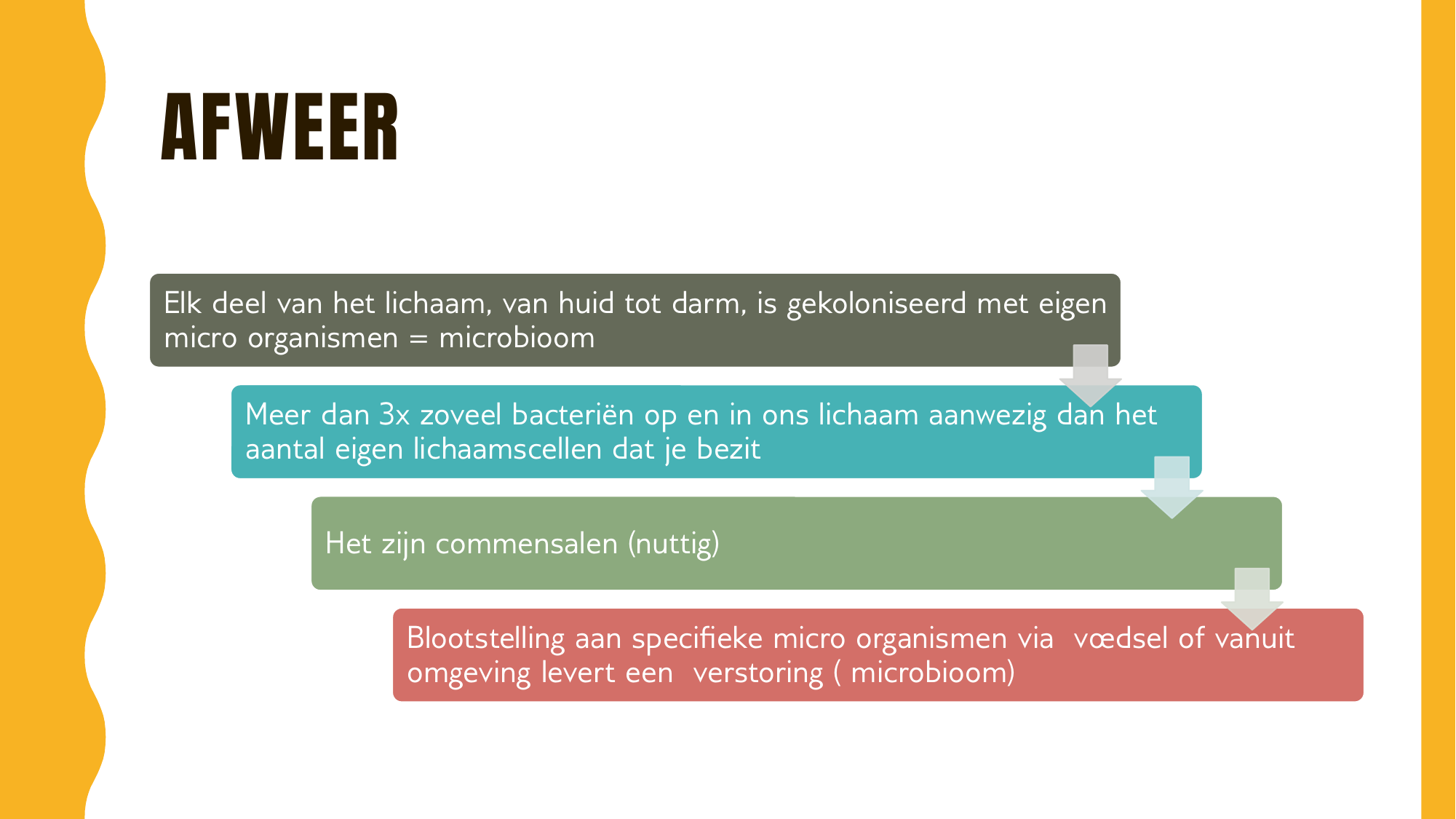

# Afweer
Elk deel van het lichaam, van huid tot darm, is gekoloniseerd met eigen micro organismen = microbioom
Meer dan 3x zoveel bacteriën op en in ons lichaam aanwezig dan het aantal eigen lichaamscellen dat je bezit
Het zijn commensalen (nuttig)
Blootstelling aan specifieke micro organismen via  voedsel of vanuit omgeving levert een  verstoring ( microbioom)